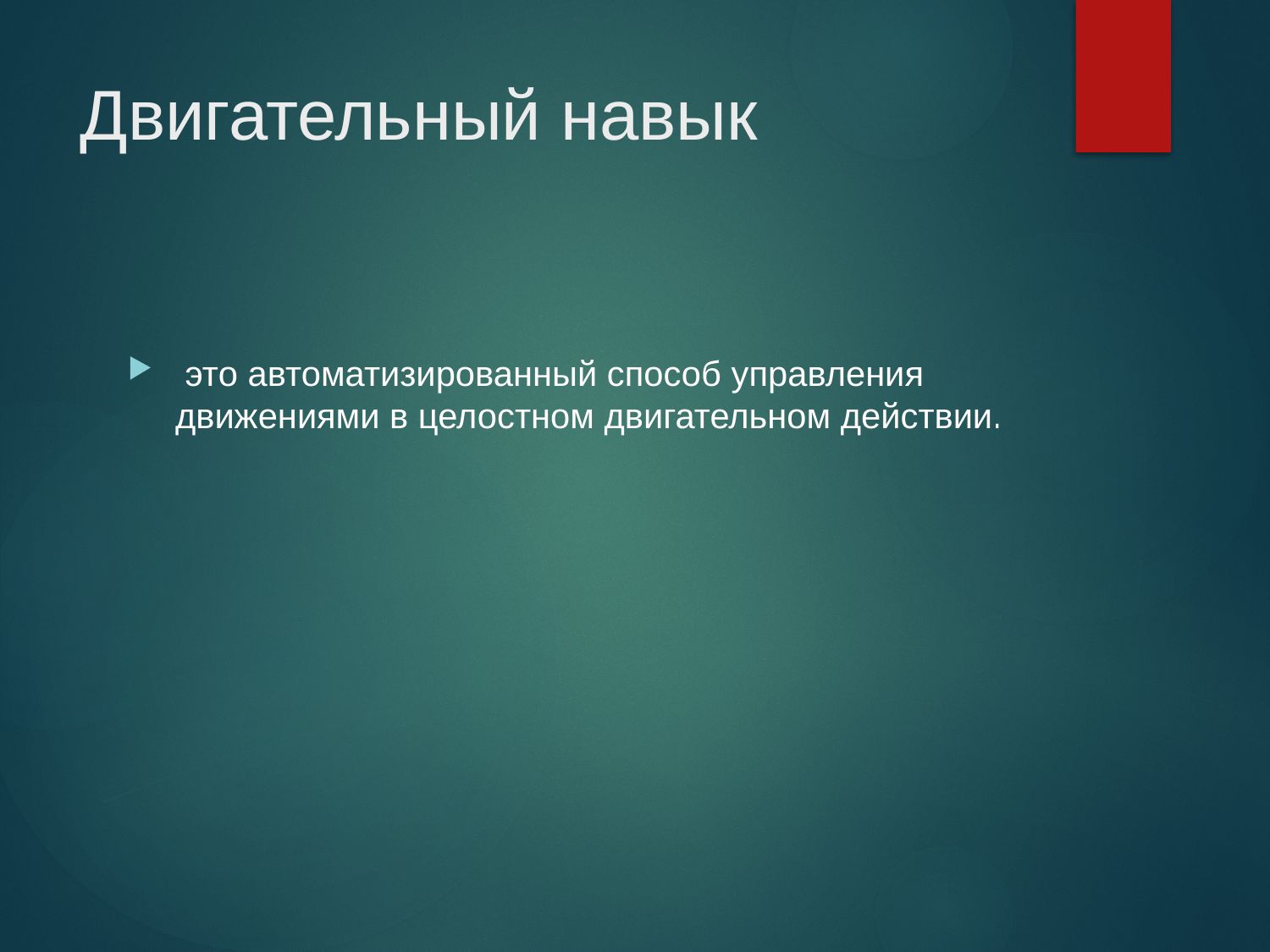

# Двигательный навык

 это автоматизированный способ управления движениями в целостном двигательном действии.